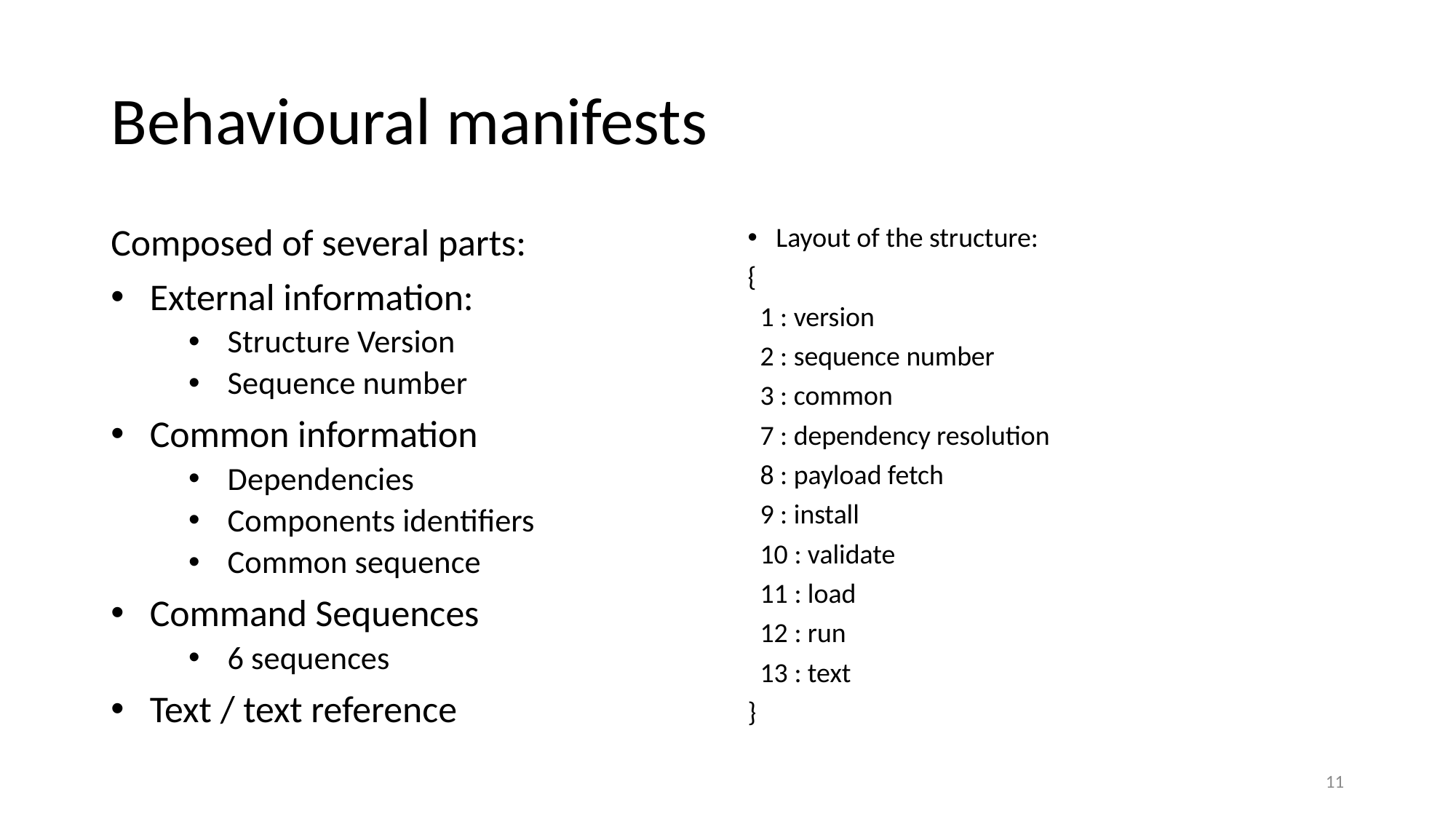

# Behavioural manifests
Composed of several parts:
External information:
Structure Version
Sequence number
Common information
Dependencies
Components identifiers
Common sequence
Command Sequences
6 sequences
Text / text reference
Layout of the structure:
{
  1 : version
  2 : sequence number
  3 : common
  7 : dependency resolution
  8 : payload fetch
  9 : install
  10 : validate
  11 : load
  12 : run
  13 : text
}
11